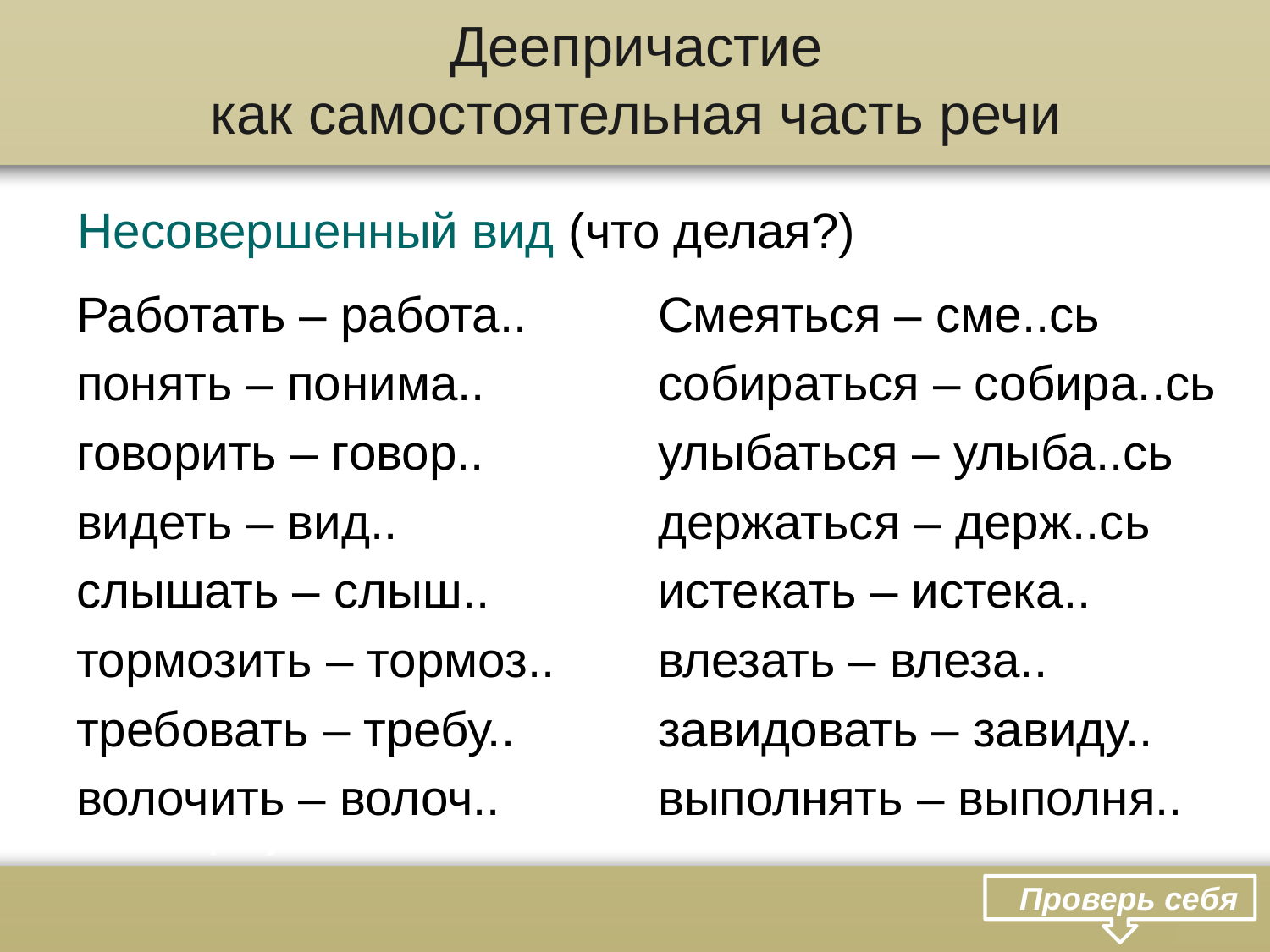

# Деепричастие как самостоятельная часть речи
Несовершенный вид (что делая?)
Работать – работа..
понять – понима..
говорить – говор..
видеть – вид..
слышать – слыш..
тормозить – тормоз..
требовать – требу..
волочить – волоч..

Смеяться – сме..сь
собираться – собира..сь
улыбаться – улыба..сь
держаться – держ..сь
истекать – истека..
влезать – влеза..
завидовать – завиду..
выполнять – выполня..
  Проверь себя